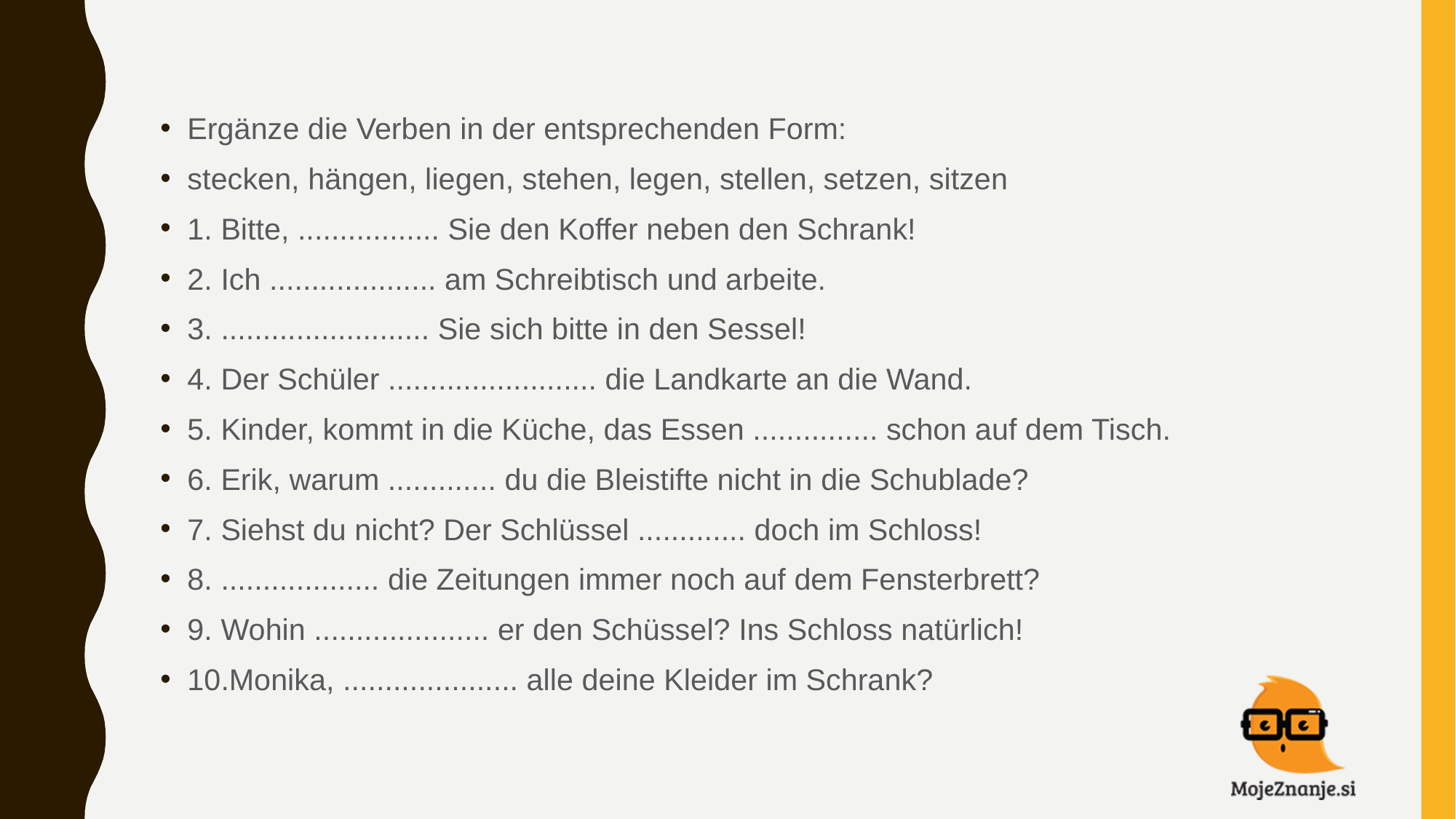

Ergänze die Verben in der entsprechenden Form:
stecken, hängen, liegen, stehen, legen, stellen, setzen, sitzen
1. Bitte, ................. Sie den Koffer neben den Schrank!
2. Ich .................... am Schreibtisch und arbeite.
3. ......................... Sie sich bitte in den Sessel!
4. Der Schüler ......................... die Landkarte an die Wand.
5. Kinder, kommt in die Küche, das Essen ............... schon auf dem Tisch.
6. Erik, warum ............. du die Bleistifte nicht in die Schublade?
7. Siehst du nicht? Der Schlüssel ............. doch im Schloss!
8. ................... die Zeitungen immer noch auf dem Fensterbrett?
9. Wohin ..................... er den Schüssel? Ins Schloss natürlich!
10.Monika, ..................... alle deine Kleider im Schrank?